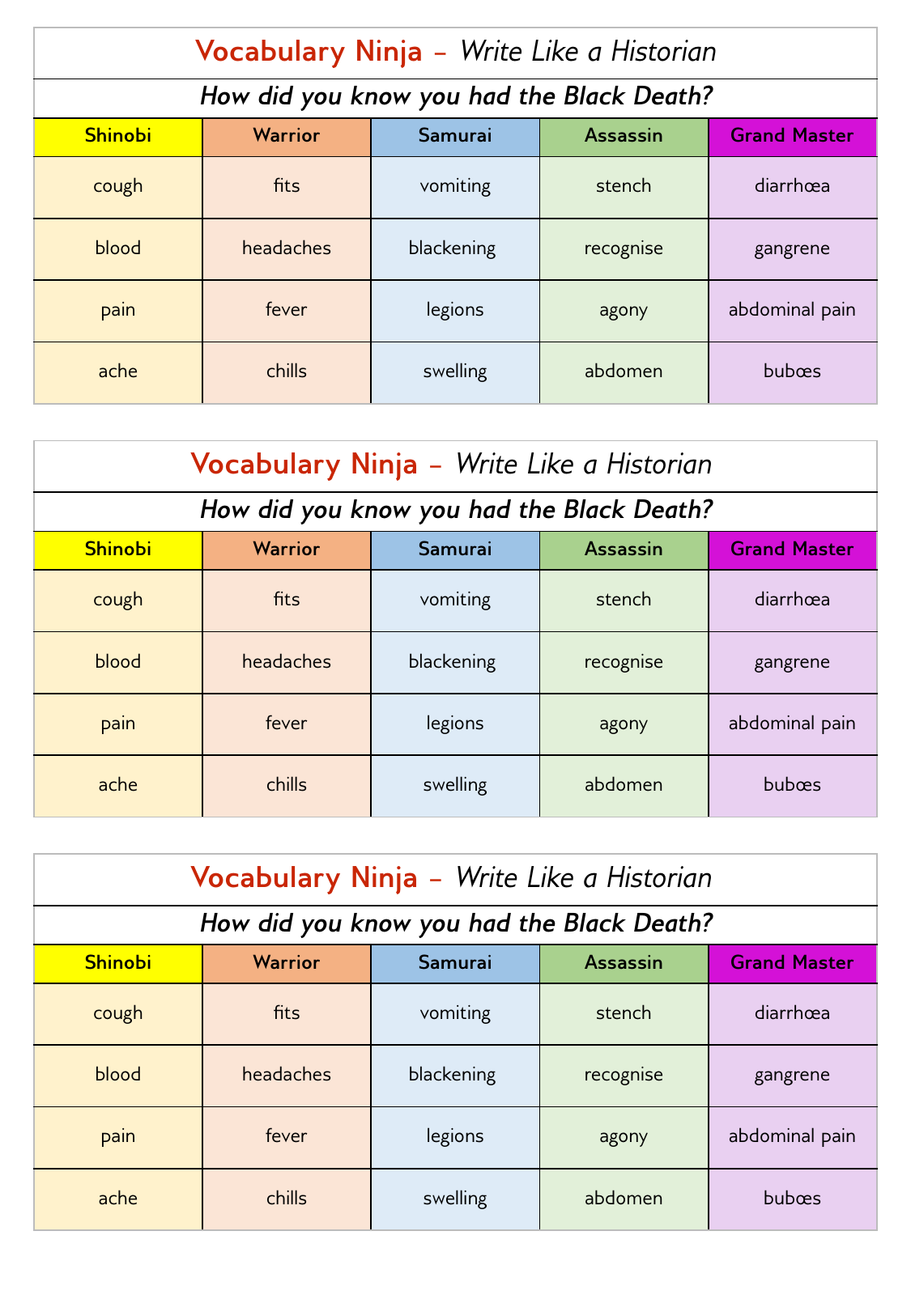

| Vocabulary Ninja – Write Like a Historian |  |  |  |  |
| --- | --- | --- | --- | --- |
| How did you know you had the Black Death? |  |  |  |  |
| Shinobi | Warrior | Samurai | Assassin | Grand Master |
| cough | fits | vomiting | stench | diarrhoea |
| blood | headaches | blackening | recognise | gangrene |
| pain | fever | legions | agony | abdominal pain |
| ache | chills | swelling | abdomen | buboes |
| Vocabulary Ninja – Write Like a Historian |  |  |  |  |
| --- | --- | --- | --- | --- |
| How did you know you had the Black Death? |  |  |  |  |
| Shinobi | Warrior | Samurai | Assassin | Grand Master |
| cough | fits | vomiting | stench | diarrhoea |
| blood | headaches | blackening | recognise | gangrene |
| pain | fever | legions | agony | abdominal pain |
| ache | chills | swelling | abdomen | buboes |
| Vocabulary Ninja – Write Like a Historian |  |  |  |  |
| --- | --- | --- | --- | --- |
| How did you know you had the Black Death? |  |  |  |  |
| Shinobi | Warrior | Samurai | Assassin | Grand Master |
| cough | fits | vomiting | stench | diarrhoea |
| blood | headaches | blackening | recognise | gangrene |
| pain | fever | legions | agony | abdominal pain |
| ache | chills | swelling | abdomen | buboes |